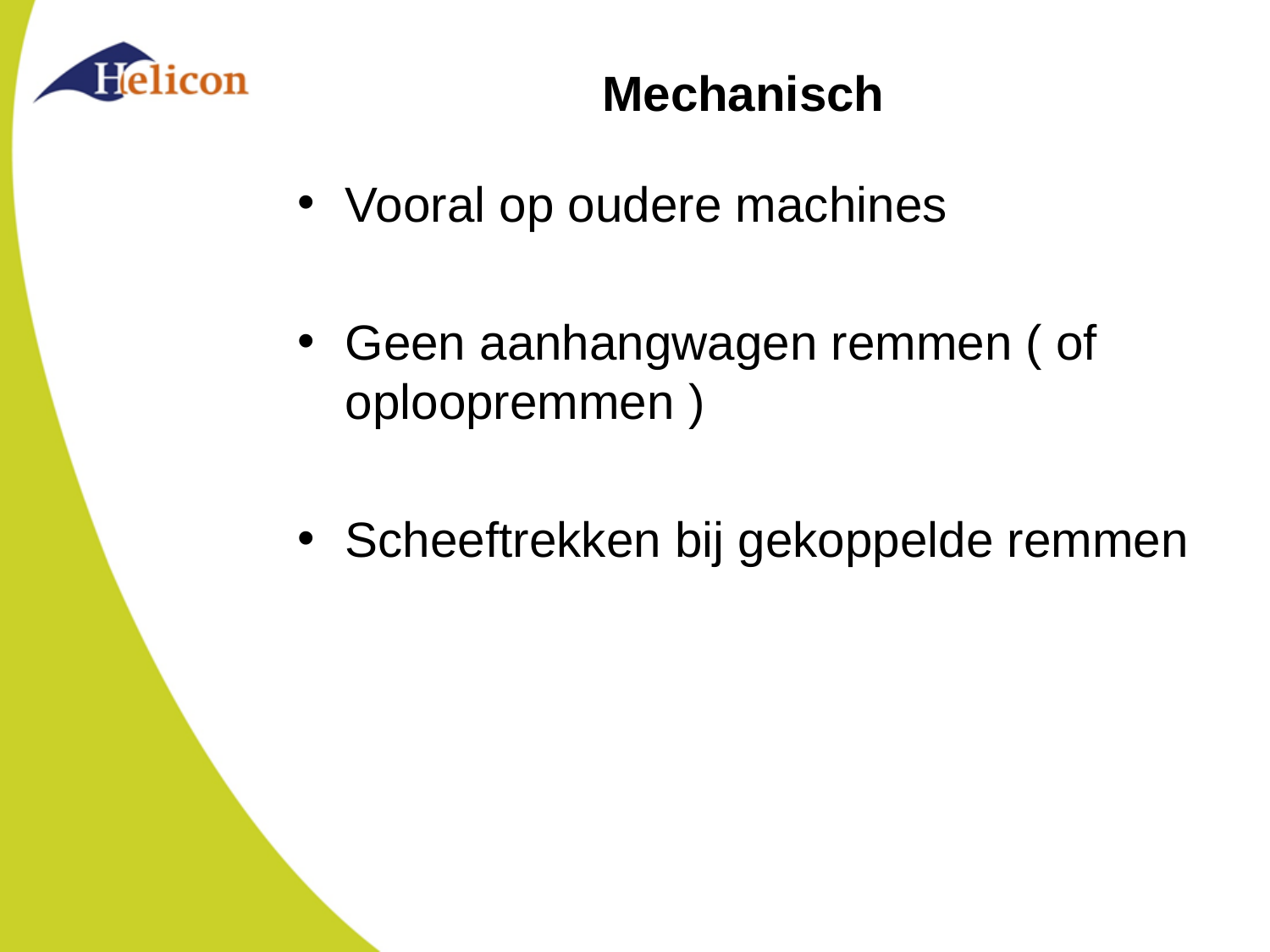

# Mechanisch
Vooral op oudere machines

Geen aanhangwagen remmen ( of oploopremmen )

Scheeftrekken bij gekoppelde remmen